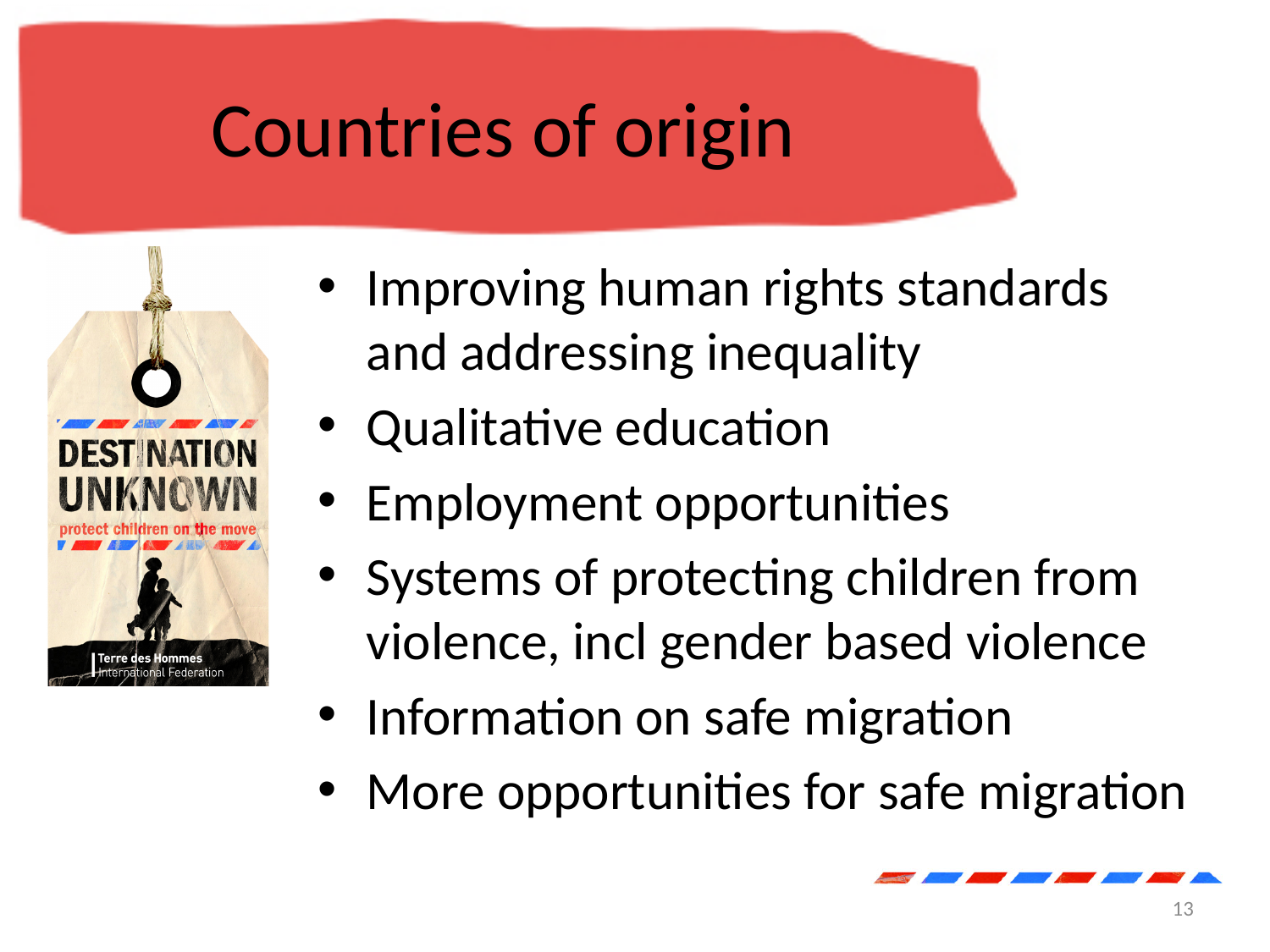

# Countries of origin
Improving human rights standards and addressing inequality
Qualitative education
Employment opportunities
Systems of protecting children from violence, incl gender based violence
Information on safe migration
More opportunities for safe migration
13